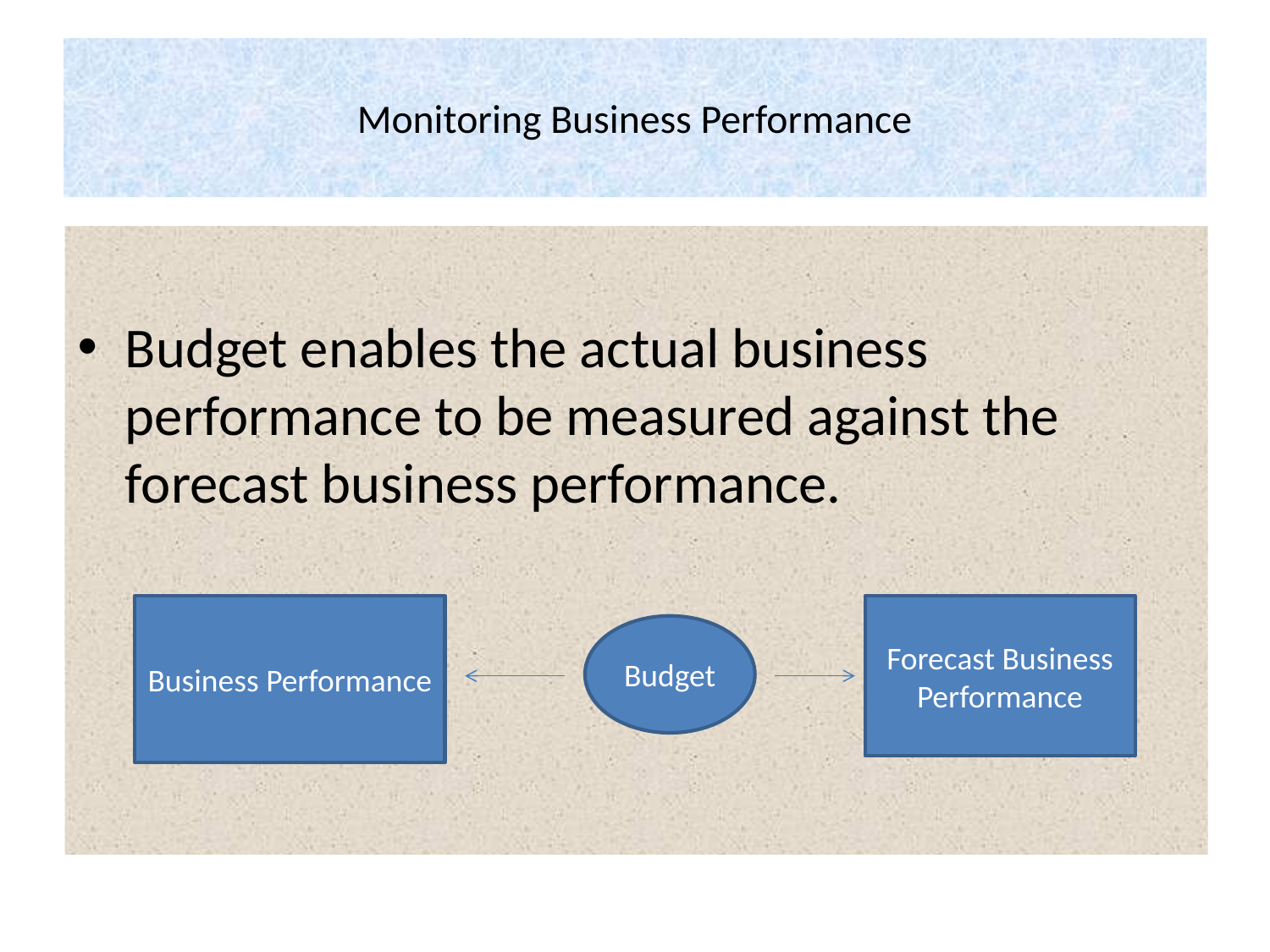

# Monitoring Business Performance

Budget enables the actual business performance to be measured against the forecast business performance.

Business Performance
Forecast Business
Performance
Budget